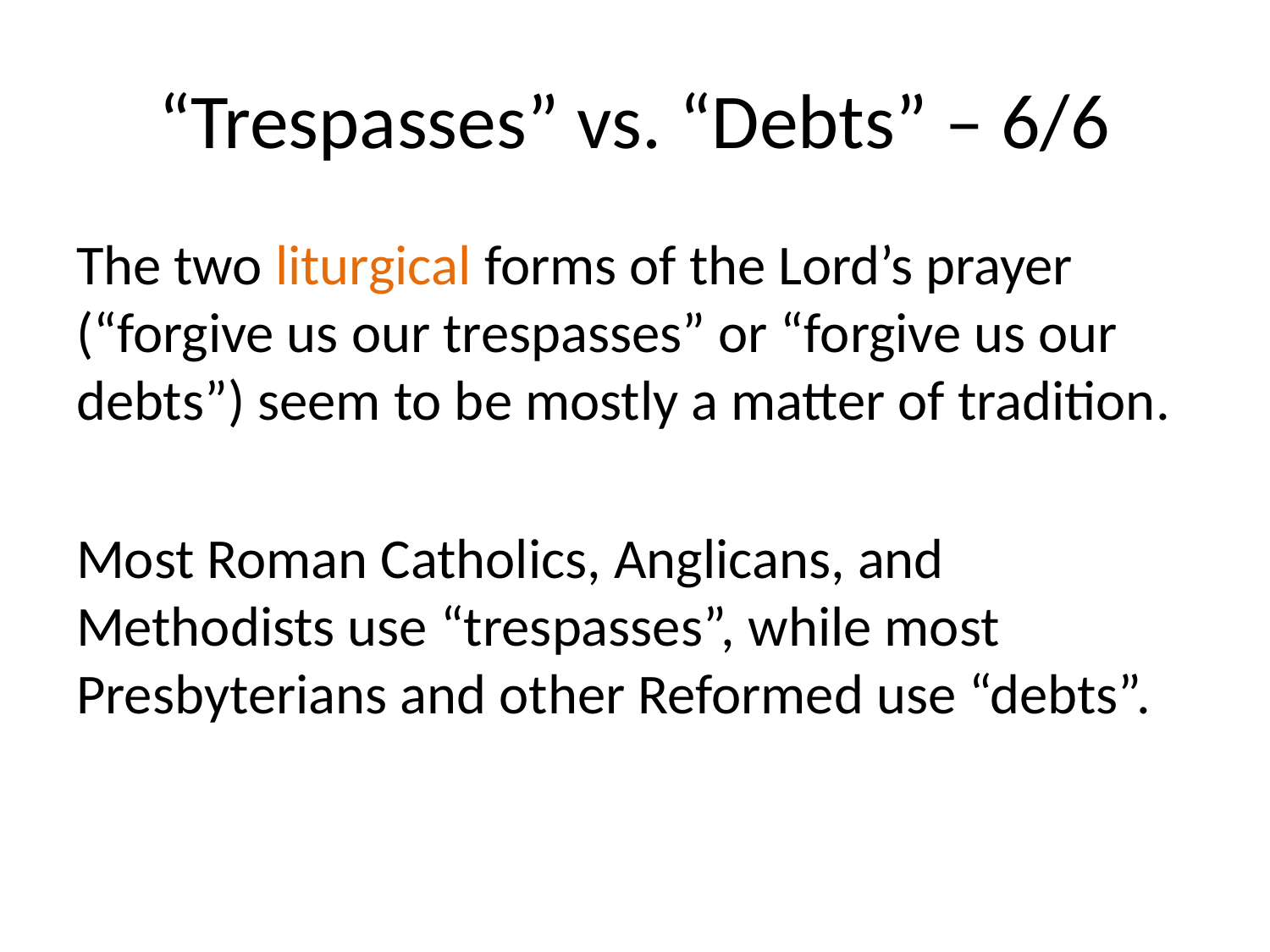

# “Trespasses” vs. “Debts” – 6/6
The two liturgical forms of the Lord’s prayer (“forgive us our trespasses” or “forgive us our debts”) seem to be mostly a matter of tradition.

Most Roman Catholics, Anglicans, and Methodists use “trespasses”, while most Presbyterians and other Reformed use “debts”.